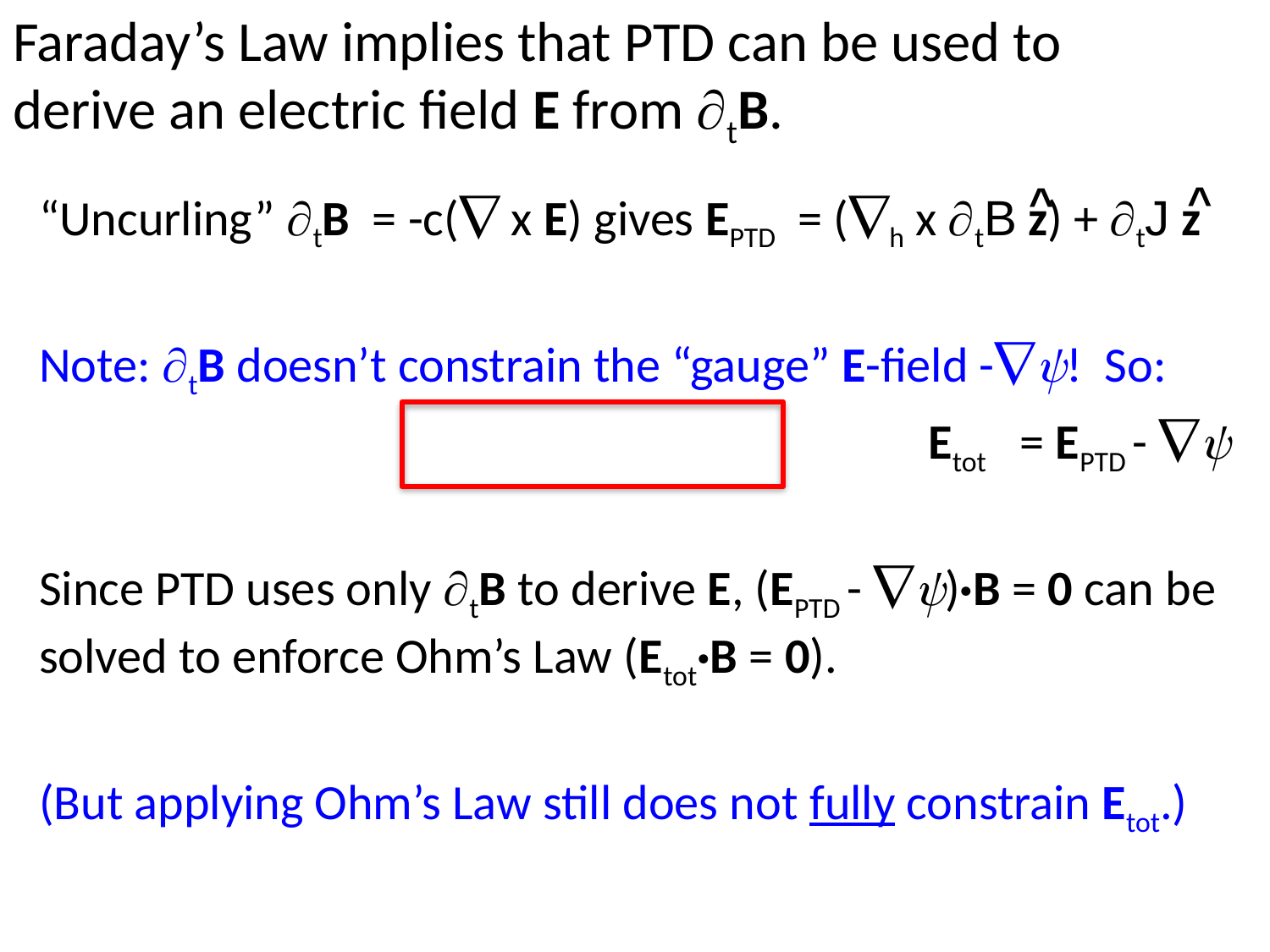

# Faraday’s Law implies that PTD can be used to derive an electric field E from ∂tB.
^
^
	“Uncurling” ∂tB  = -c(∇ x E) gives EPTD  = (∇h x ∂tB z) + ∂tJ z

	Note: ∂tB doesn’t constrain the “gauge” E-field -∇ψ!  So:
				  				Etot   = EPTD - ∇ψ

	Since PTD uses only ∂tB to derive E, (EPTD - ∇ψ)·B = 0 can be solved to enforce Ohm’s Law (Etot·B = 0).

	(But applying Ohm’s Law still does not fully constrain Etot.)